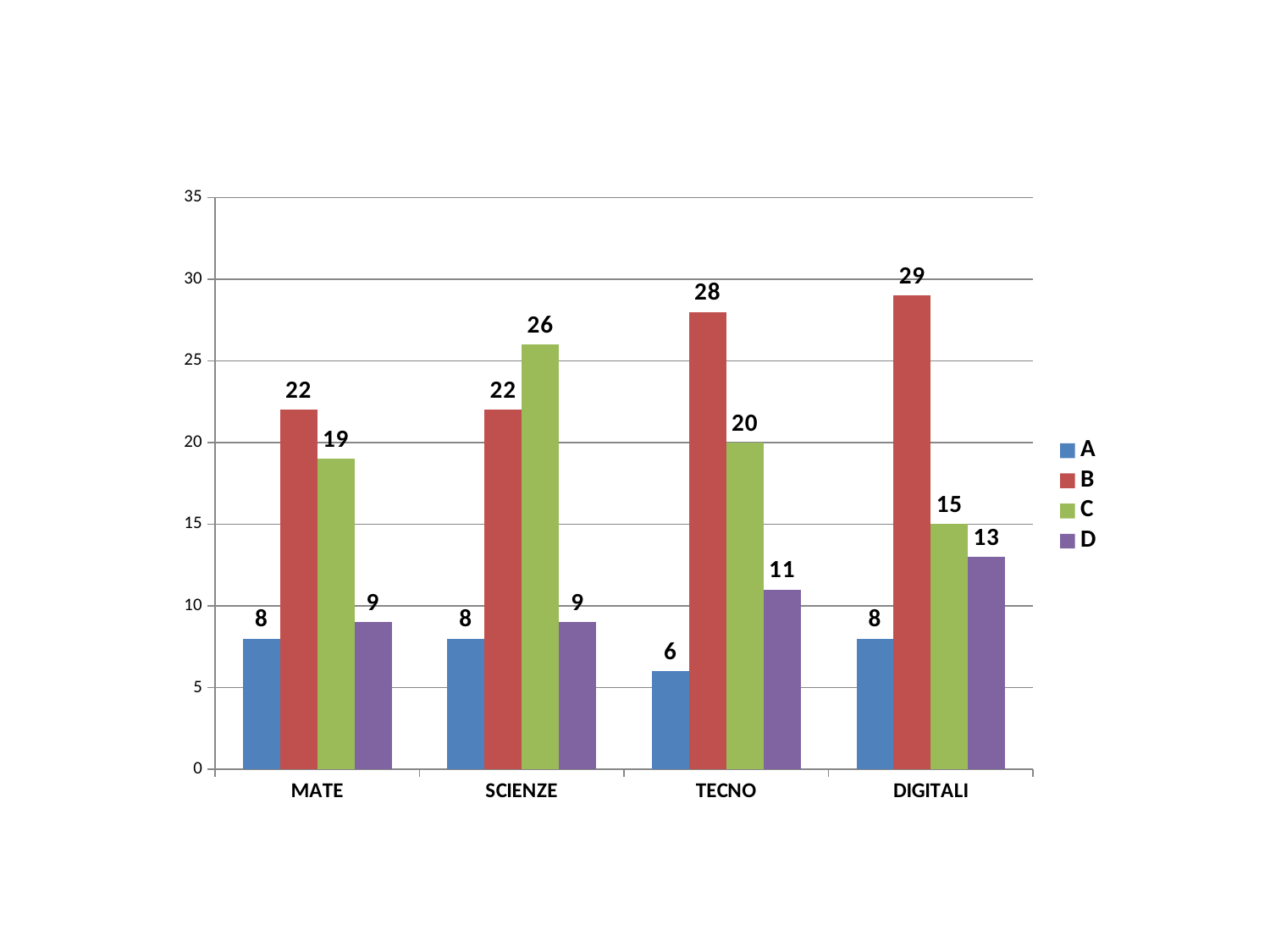

### Chart

| Category | A | B | C | D |
|---|---|---|---|---|
| MATE | 8.0 | 22.0 | 19.0 | 9.0 |
| SCIENZE | 8.0 | 22.0 | 26.0 | 9.0 |
| TECNO | 6.0 | 28.0 | 20.0 | 11.0 |
| DIGITALI | 8.0 | 29.0 | 15.0 | 13.0 |